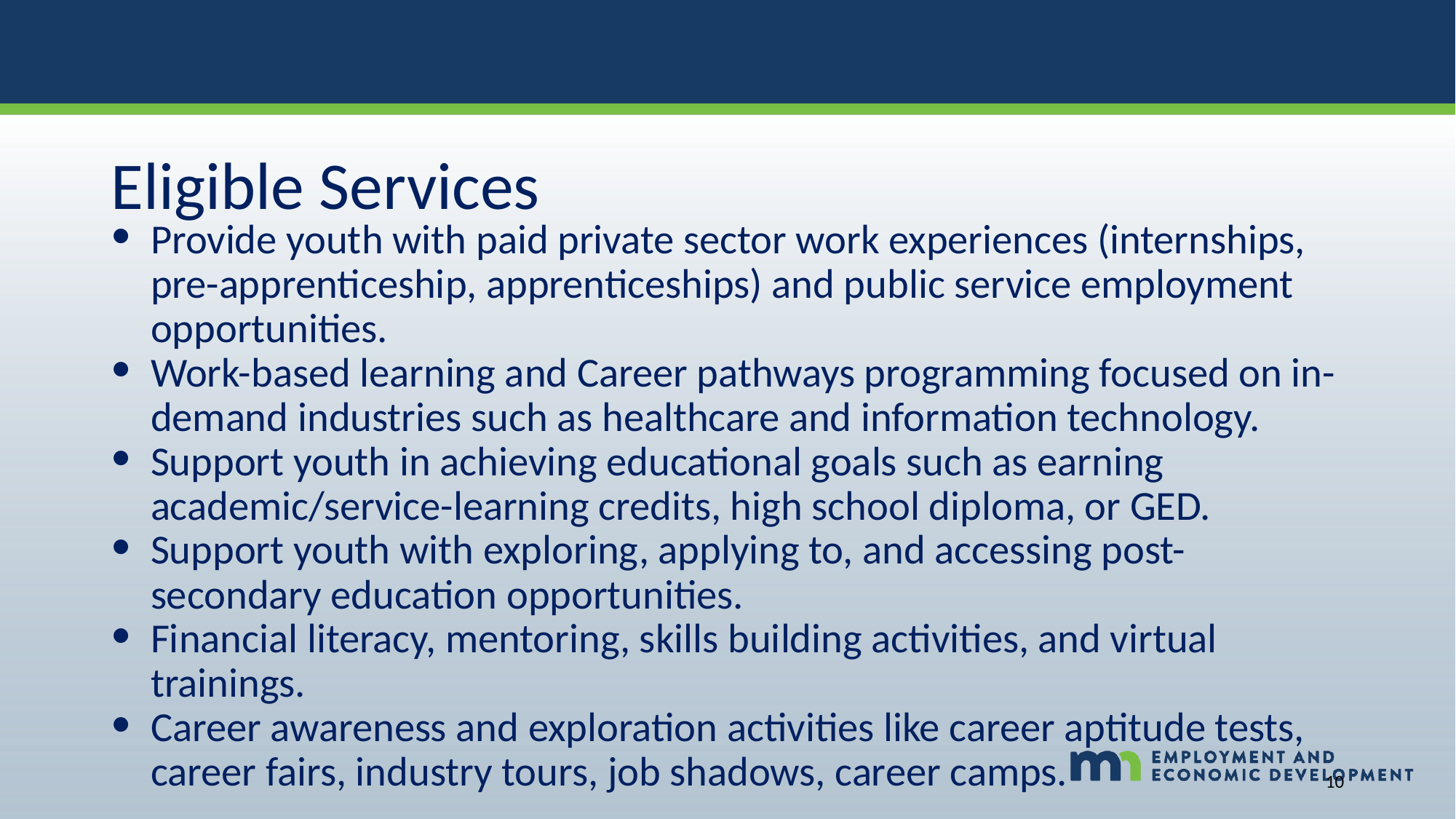

# Eligible Services
Provide youth with paid private sector work experiences (internships, pre-apprenticeship, apprenticeships) and public service employment opportunities.
Work-based learning and Career pathways programming focused on in-demand industries such as healthcare and information technology.
Support youth in achieving educational goals such as earning academic/service-learning credits, high school diploma, or GED.
Support youth with exploring, applying to, and accessing post-secondary education opportunities.
Financial literacy, mentoring, skills building activities, and virtual trainings.
Career awareness and exploration activities like career aptitude tests, career fairs, industry tours, job shadows, career camps.
10